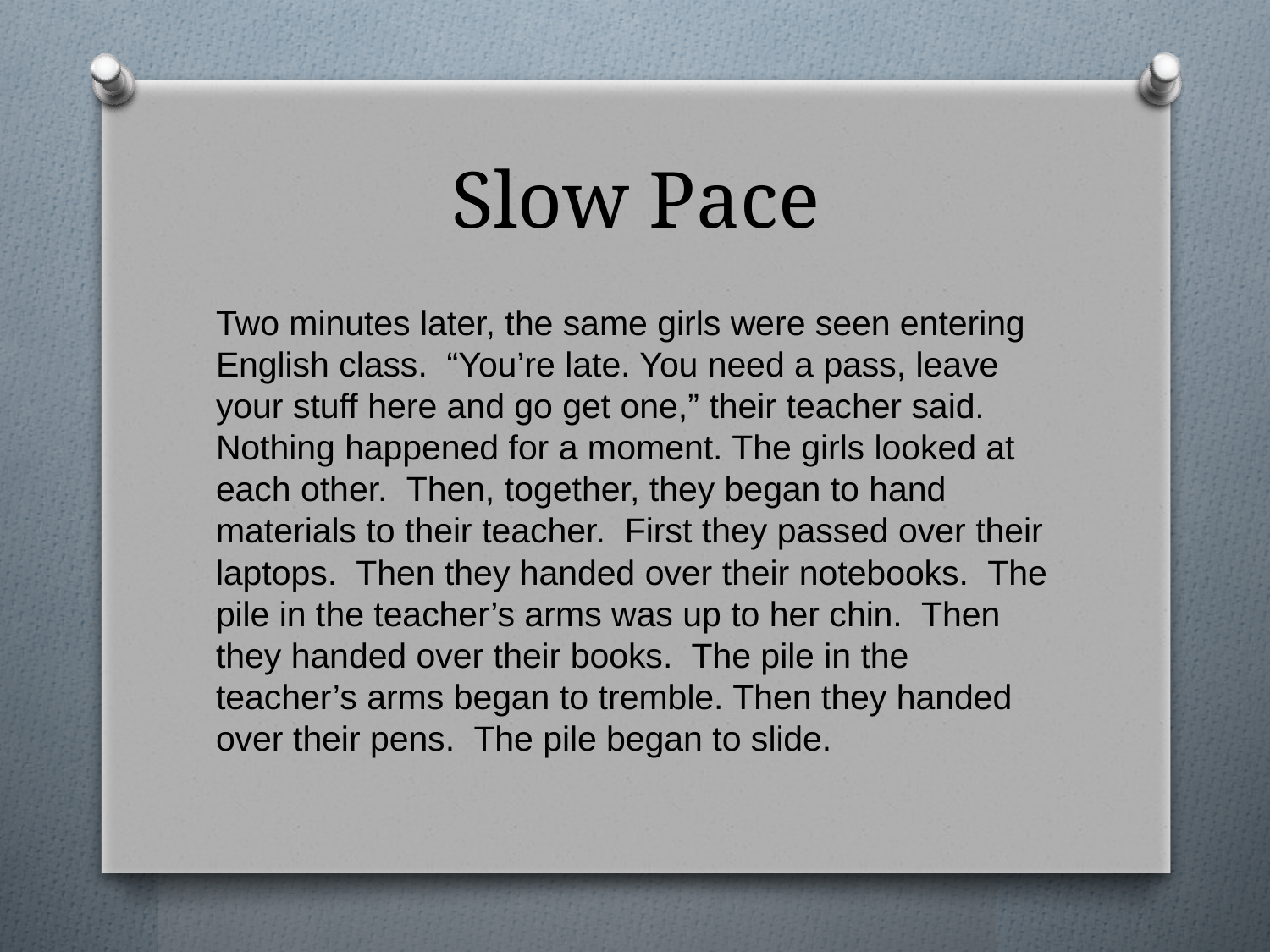

# Slow Pace
Two minutes later, the same girls were seen entering English class.  “You’re late. You need a pass, leave your stuff here and go get one,” their teacher said.  Nothing happened for a moment. The girls looked at each other.  Then, together, they began to hand materials to their teacher.  First they passed over their laptops.  Then they handed over their notebooks.  The pile in the teacher’s arms was up to her chin.  Then they handed over their books.  The pile in the teacher’s arms began to tremble. Then they handed over their pens.  The pile began to slide.